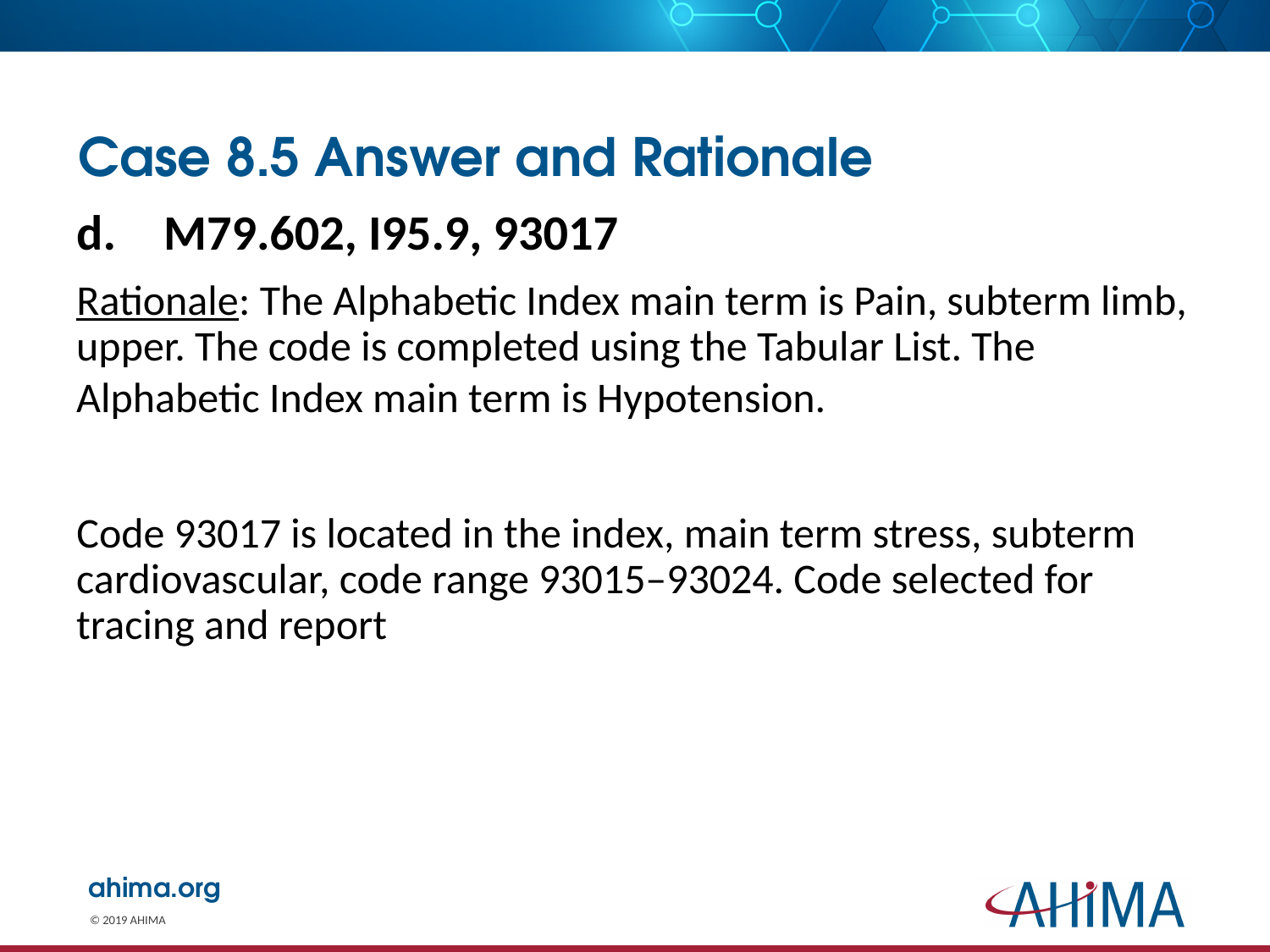

# Case 8.5 Answer and Rationale
M79.602, I95.9, 93017
Rationale: The Alphabetic Index main term is Pain, subterm limb, upper. The code is completed using the Tabular List. The Alphabetic Index main term is Hypotension.

Code 93017 is located in the index, main term stress, subterm cardiovascular, code range 93015–93024. Code selected for tracing and report